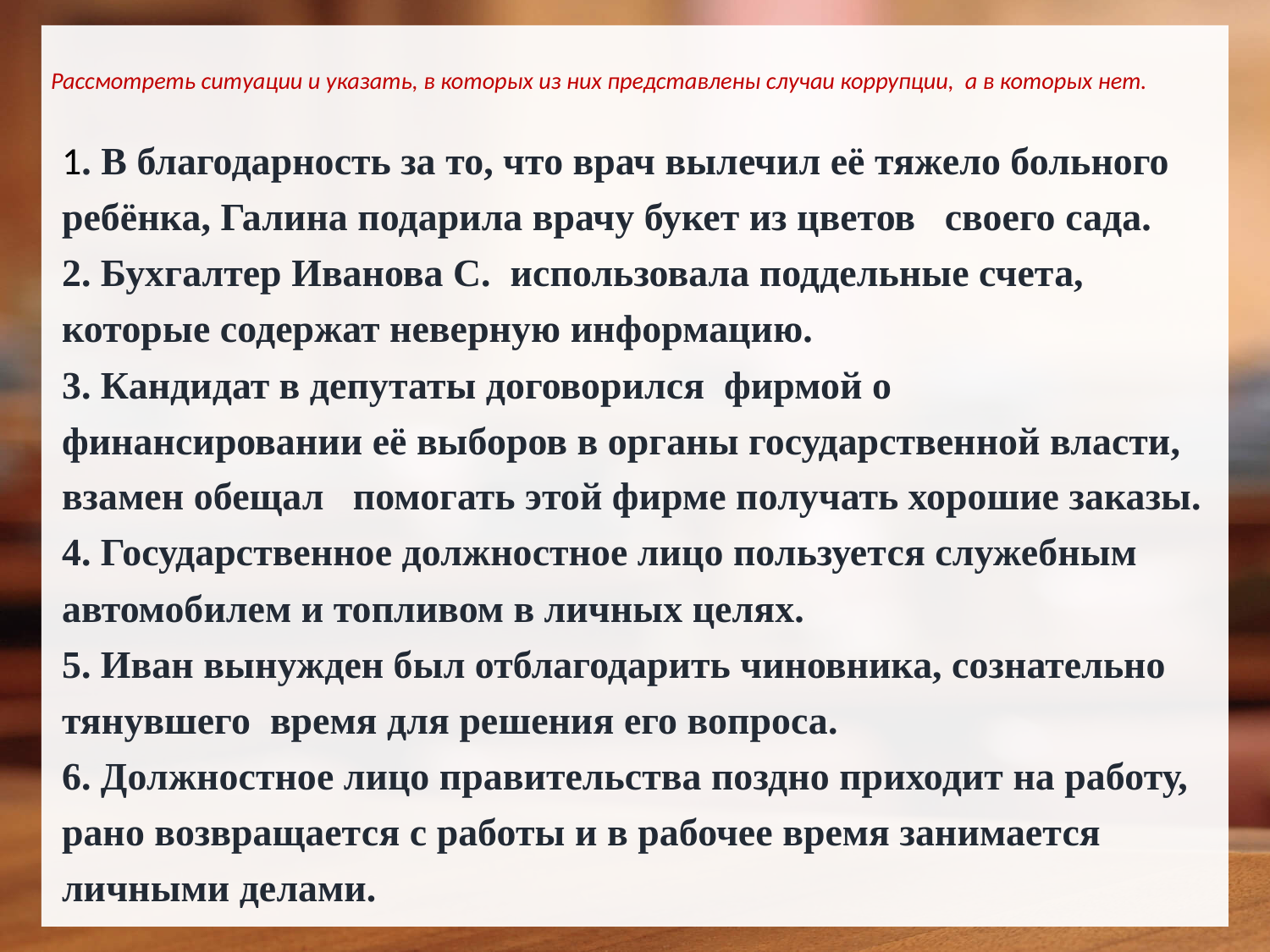

# Рассмотреть ситуации и указать, в которых из них представлены случаи коррупции,  а в которых нет.
1. В благодарность за то, что врач вылечил её тяжело больного ребёнка, Галина подарила врачу букет из цветов   своего сада.
2. Бухгалтер Иванова С.  использовала поддельные счета, которые содержат неверную информацию.
3. Кандидат в депутаты договорился  фирмой о  финансировании её выборов в органы государственной власти, взамен обещал   помогать этой фирме получать хорошие заказы.
4. Государственное должностное лицо пользуется служебным автомобилем и топливом в личных целях.
5. Иван вынужден был отблагодарить чиновника, сознательно тянувшего  время для решения его вопроса.
6. Должностное лицо правительства поздно приходит на работу, рано возвращается с работы и в рабочее время занимается личными делами.